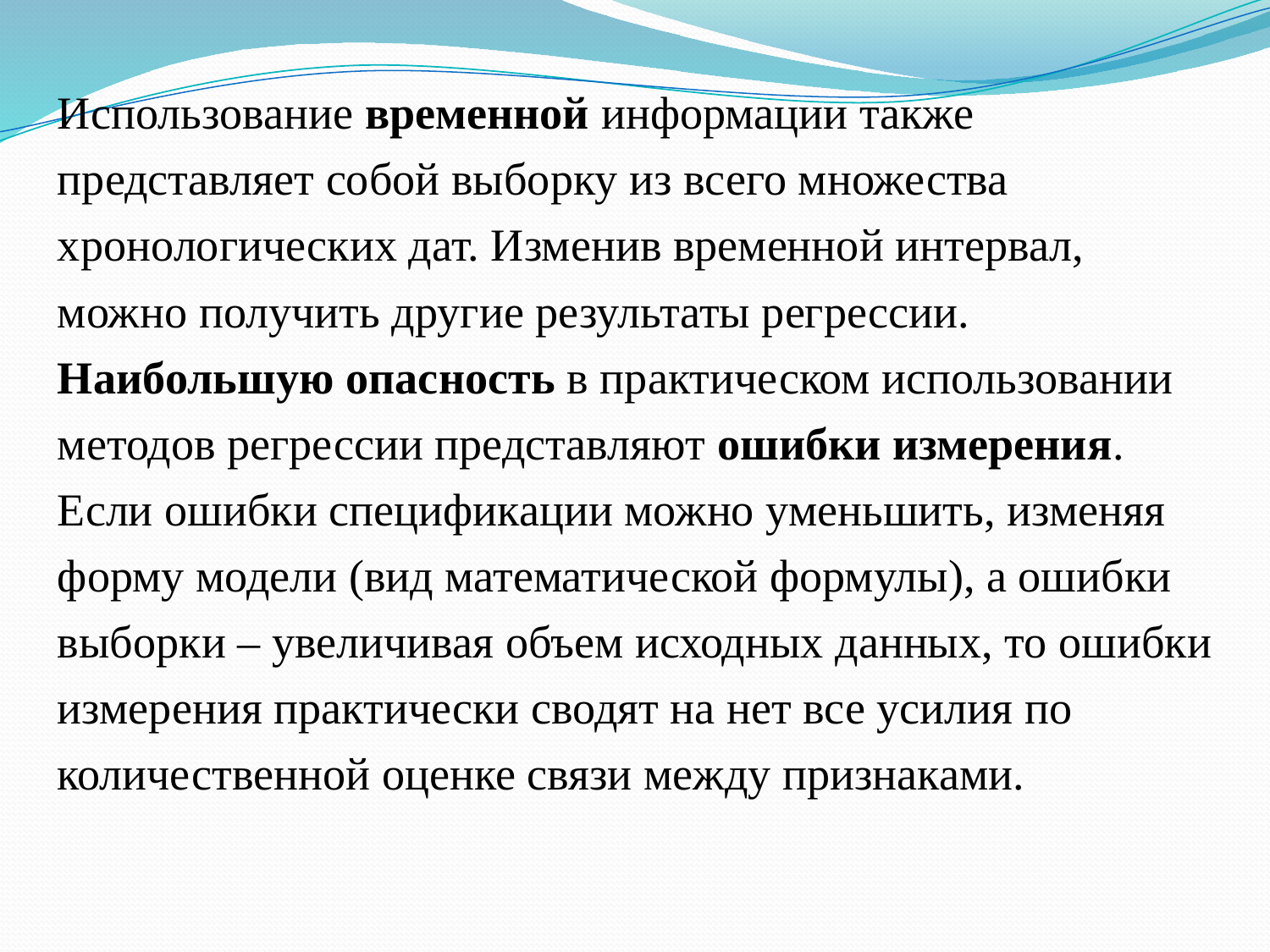

Использование временной информации также представляет собой выборку из всего множества хронологических дат. Изменив временной интервал, можно получить другие результаты регрессии.
Наибольшую опасность в практическом использовании методов регрессии представляют ошибки измерения. Если ошибки спецификации можно уменьшить, изменяя форму модели (вид математической формулы), а ошибки выборки – увеличивая объем исходных данных, то ошибки измерения практически сводят на нет все усилия по количественной оценке связи между признаками.